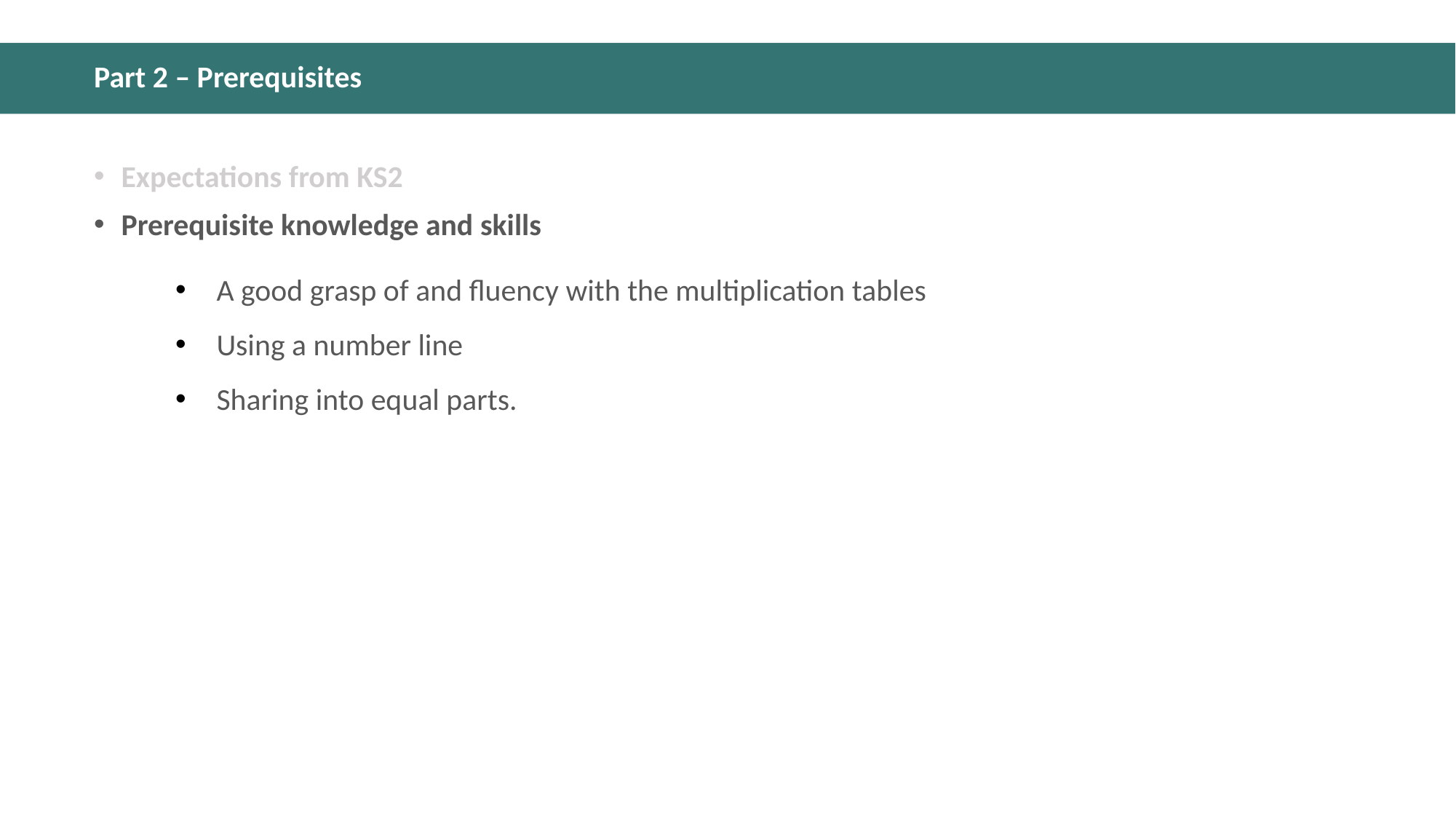

# Part 2 – Prerequisites
Expectations from KS2
Prerequisite knowledge and skills

A good grasp of and fluency with the multiplication tables
Using a number line
Sharing into equal parts.